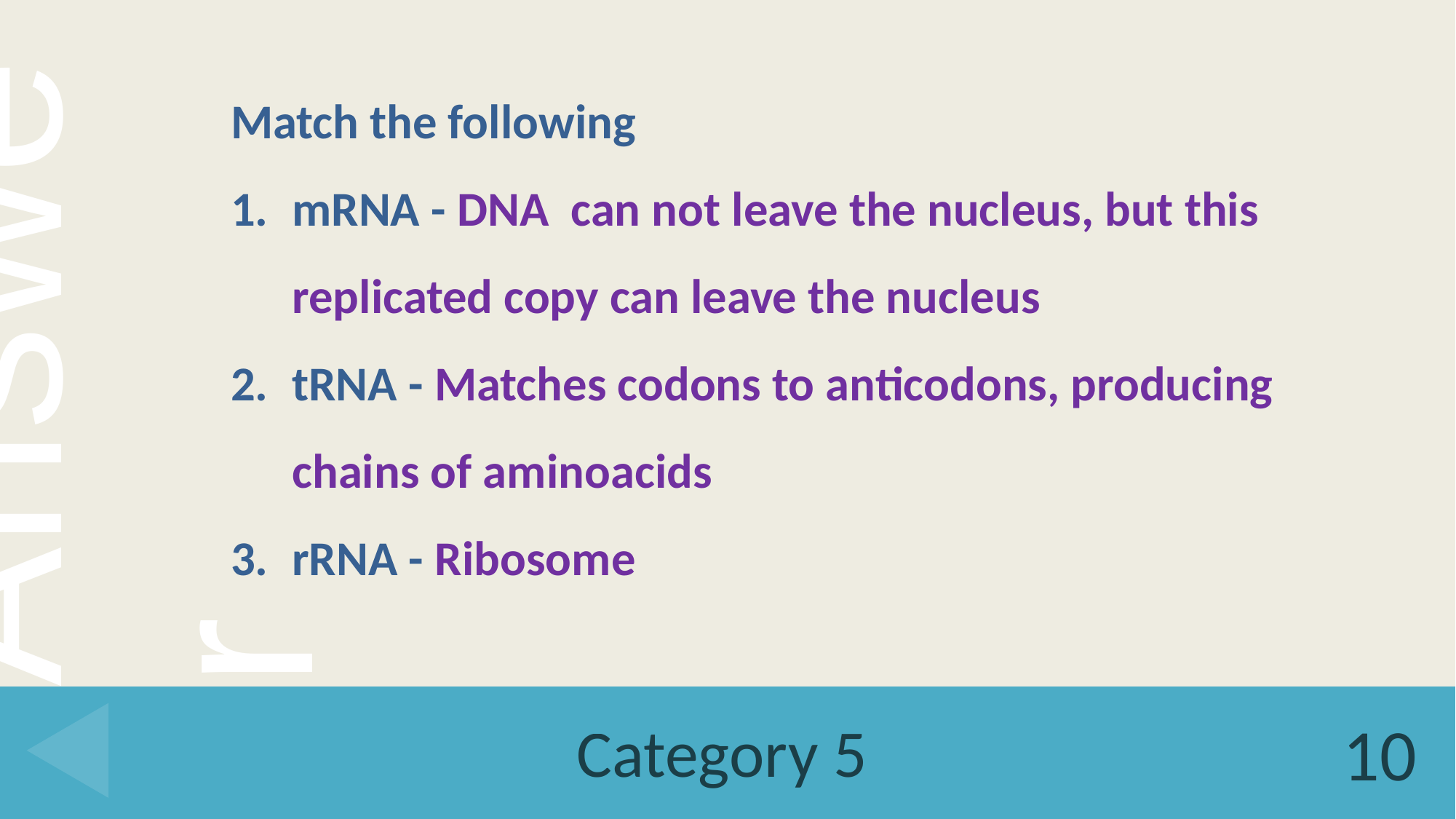

Match the following
mRNA - DNA  can not leave the nucleus, but this replicated copy can leave the nucleus
tRNA - Matches codons to anticodons, producing chains of aminoacids
rRNA - Ribosome

# Category 5
10